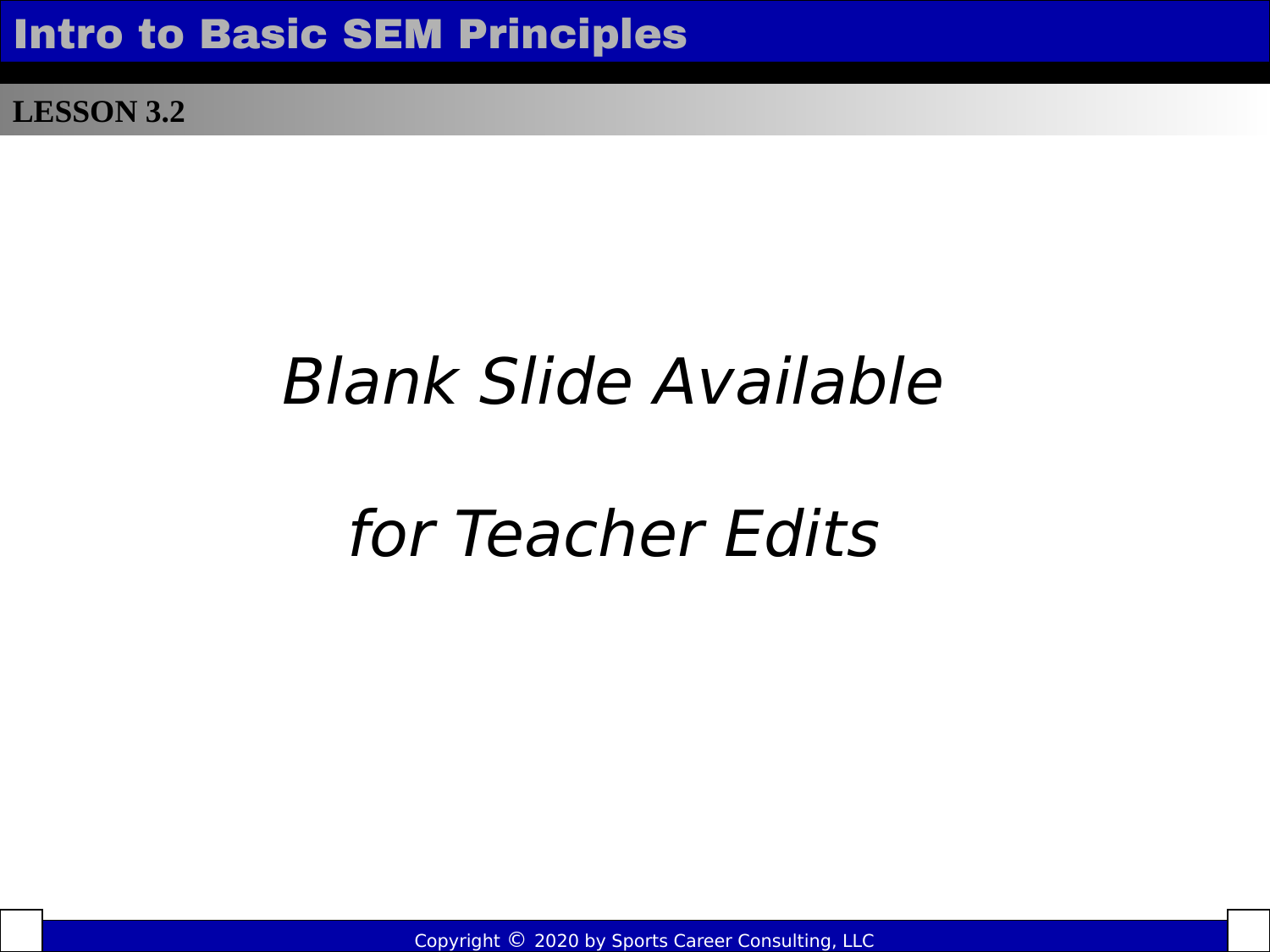

Intro to Basic SEM Principles
LESSON 3.2
Blank Slide Available
for Teacher Edits
Copyright © 2020 by Sports Career Consulting, LLC